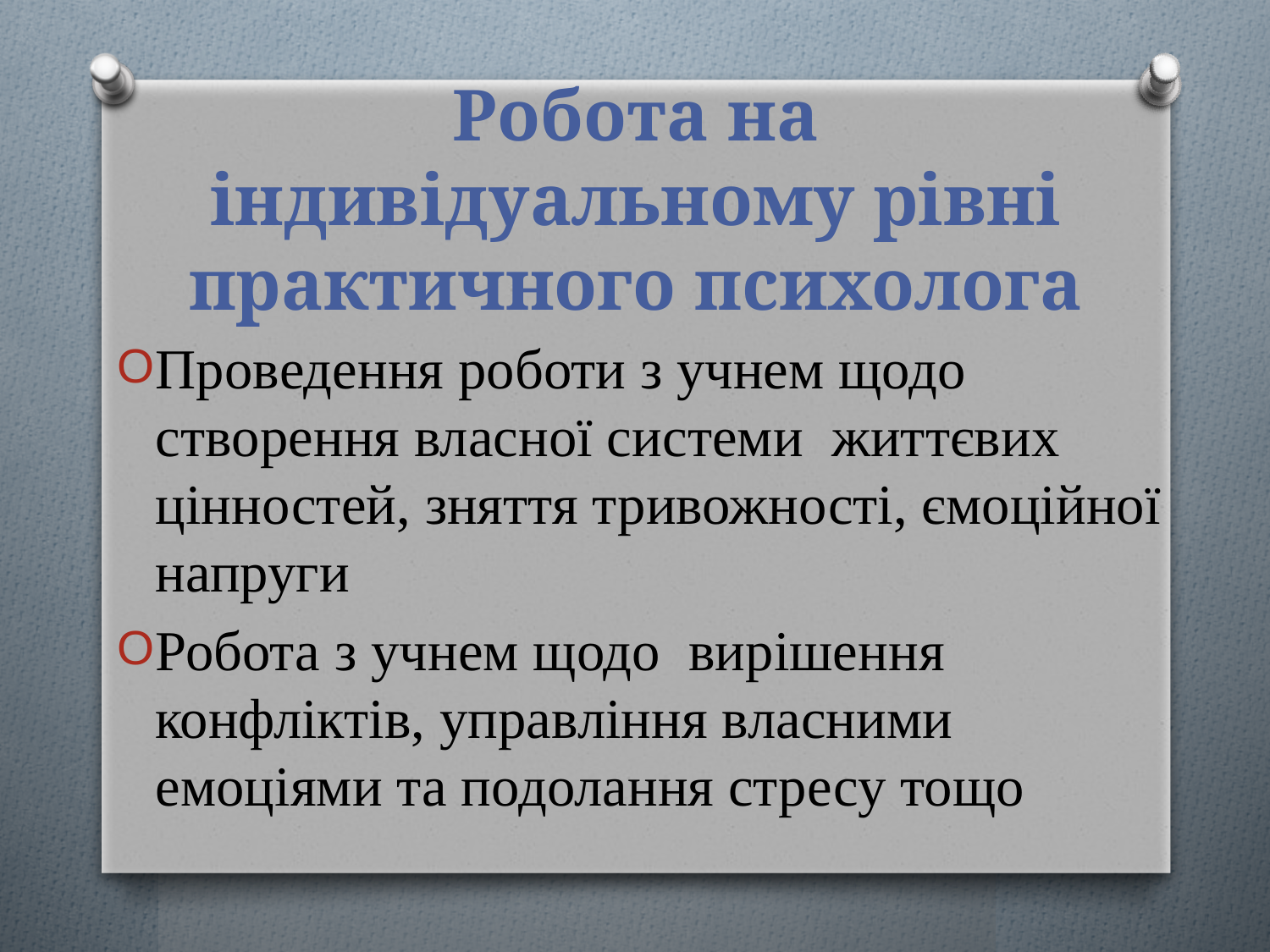

# Робота на індивідуальному рівні практичного психолога
Проведення роботи з учнем щодо створення власної системи  життєвих цінностей, зняття тривожності, ємоційної напруги
Робота з учнем щодо  вирішення конфліктів, управління власними емоціями та подолання стресу тощо